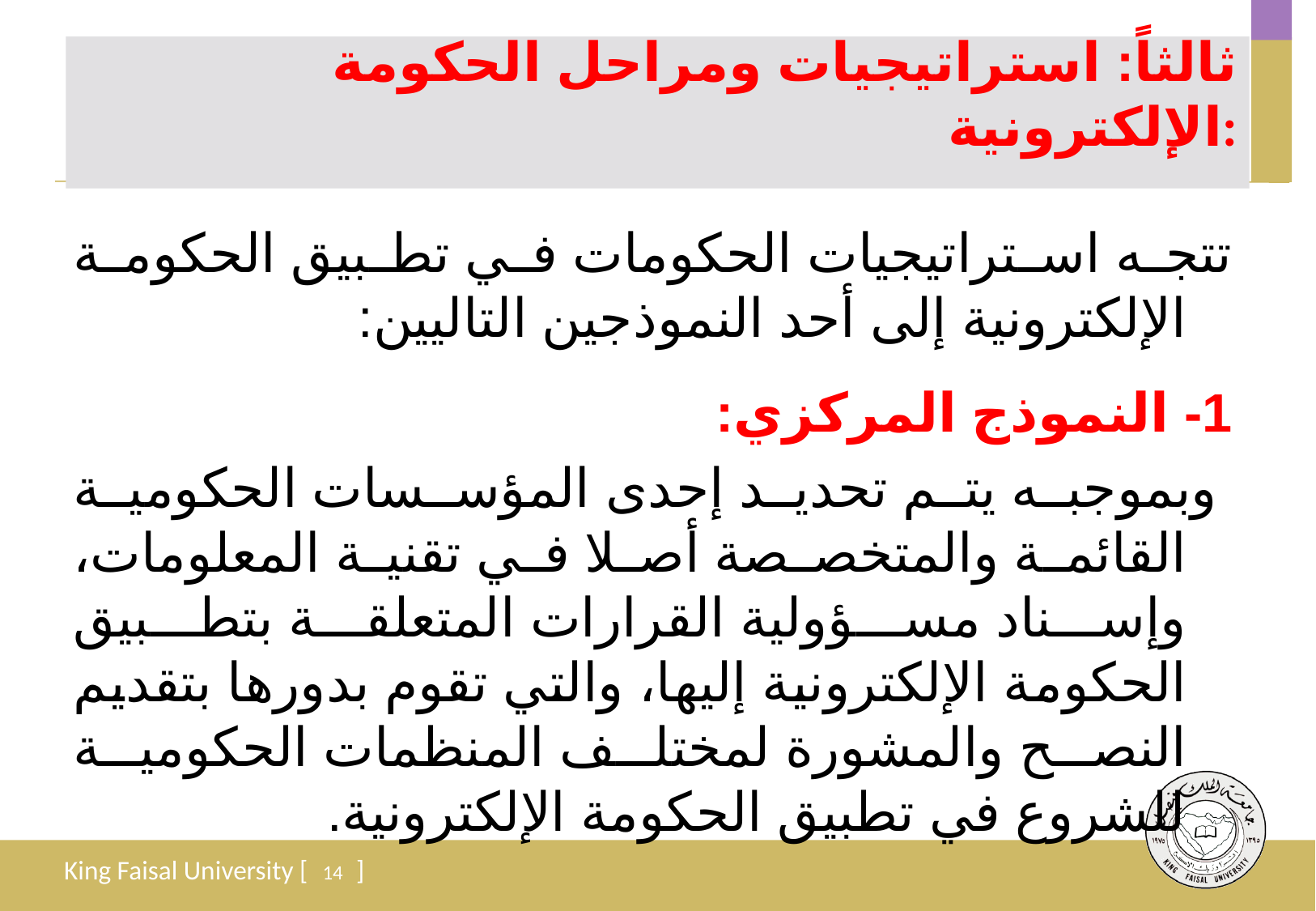

# ثالثاً: استراتيجيات ومراحل الحكومة الإلكترونية:
تتجه استراتيجيات الحكومات في تطبيق الحكومة الإلكترونية إلى أحد النموذجين التاليين:

1- النموذج المركزي:
 وبموجبه يتم تحديد إحدى المؤسسات الحكومية القائمة والمتخصصة أصلا في تقنية المعلومات، وإسناد مسؤولية القرارات المتعلقة بتطبيق الحكومة الإلكترونية إليها، والتي تقوم بدورها بتقديم النصح والمشورة لمختلف المنظمات الحكومية للشروع في تطبيق الحكومة الإلكترونية.

14